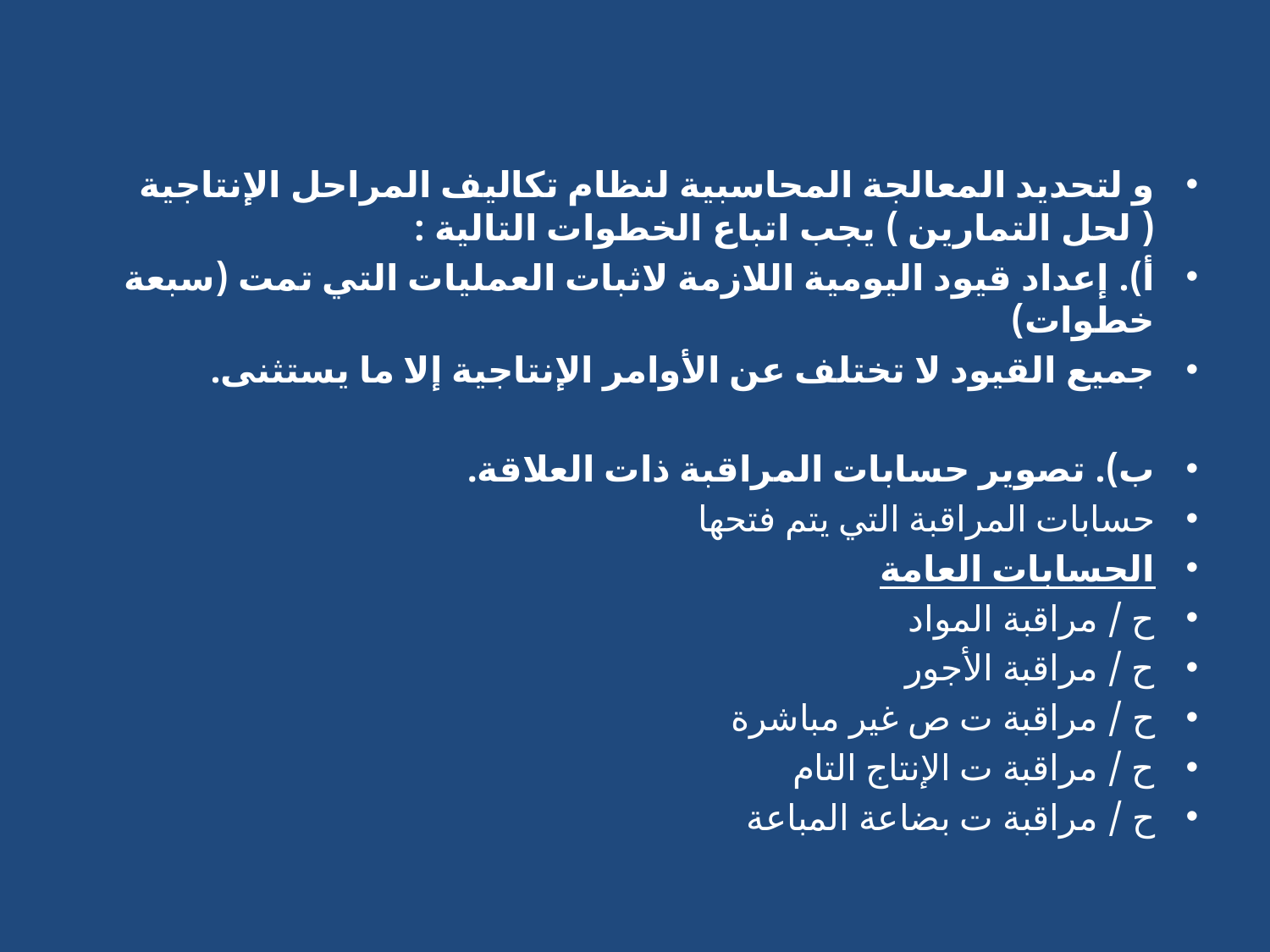

#
و لتحديد المعالجة المحاسبية لنظام تكاليف المراحل الإنتاجية ( لحل التمارين ) يجب اتباع الخطوات التالية :
أ). إعداد قيود اليومية اللازمة لاثبات العمليات التي تمت (سبعة خطوات)
جميع القيود لا تختلف عن الأوامر الإنتاجية إلا ما يستثنى.

ب). تصوير حسابات المراقبة ذات العلاقة.
حسابات المراقبة التي يتم فتحها
الحسابات العامة
ح / مراقبة المواد
ح / مراقبة الأجور
ح / مراقبة ت ص غير مباشرة
ح / مراقبة ت الإنتاج التام
ح / مراقبة ت بضاعة المباعة